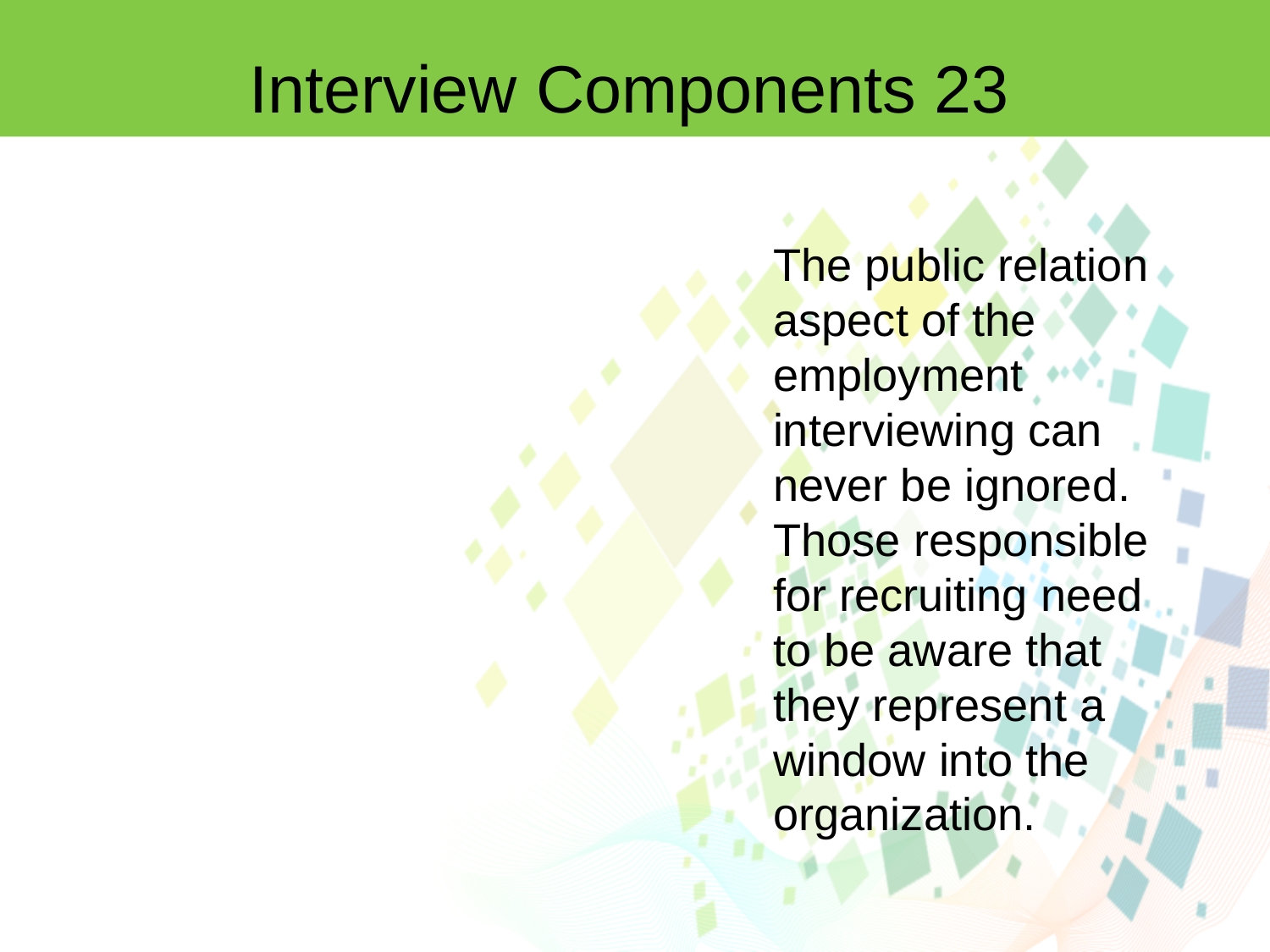

Interview Components 23
The public relation aspect of the employment interviewing can never be ignored. Those responsible for recruiting need to be aware that they represent a window into the organization.